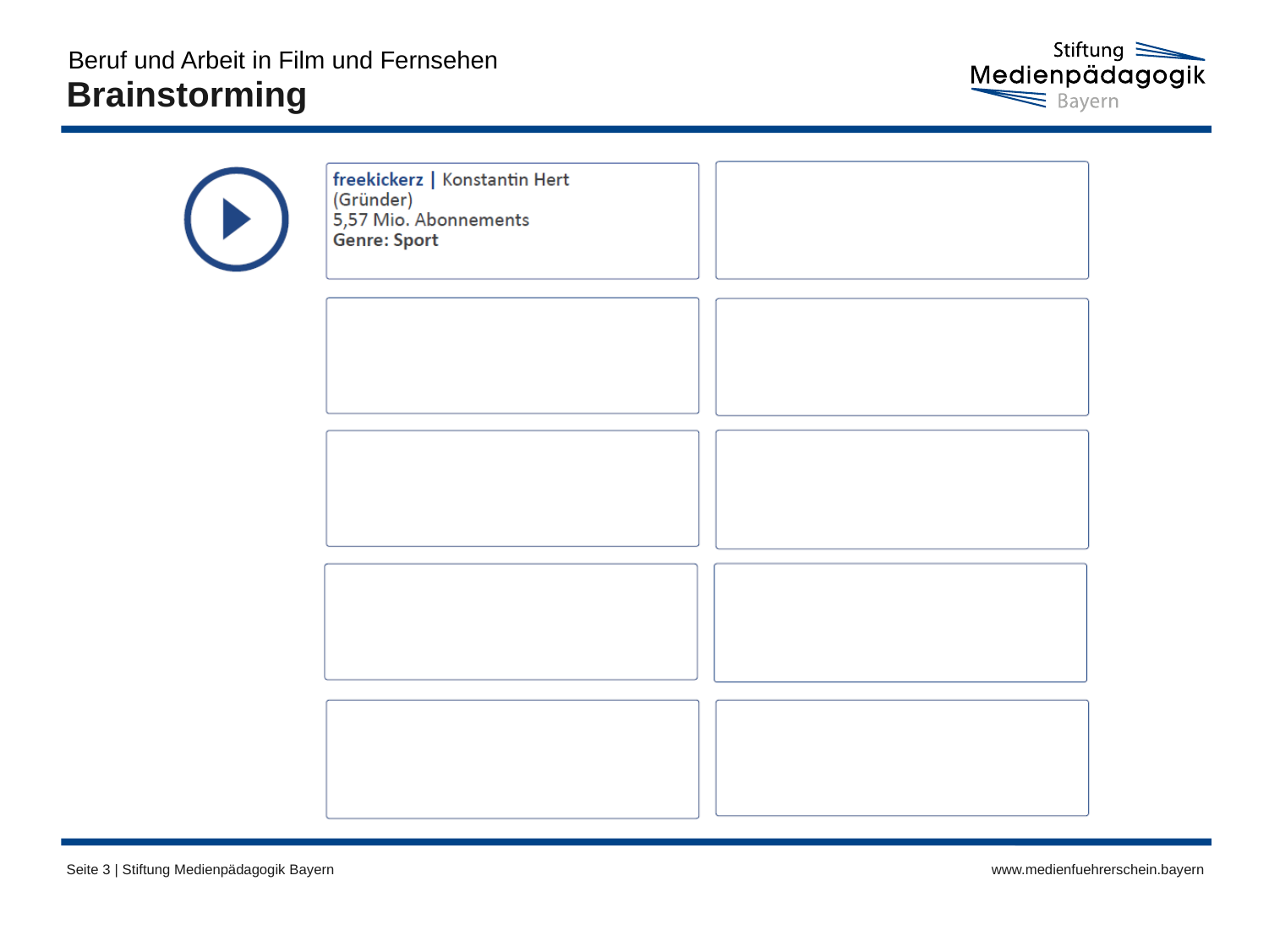

Beruf und Arbeit in Film und Fernsehen
# Brainstorming